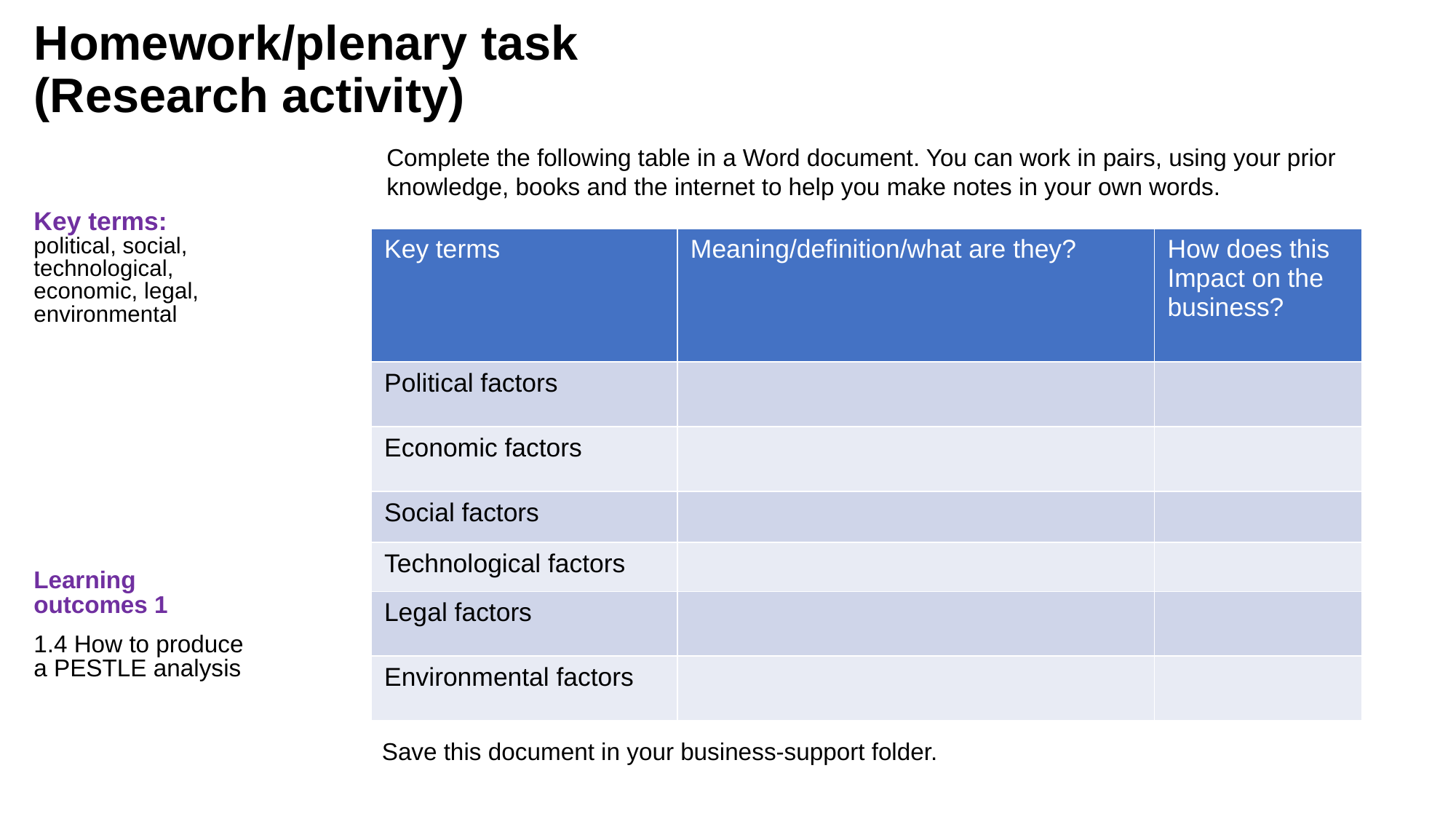

# Homework/plenary task (Research activity)
Complete the following table in a Word document. You can work in pairs, using your prior knowledge, books and the internet to help you make notes in your own words.

Key terms:
political, social, technological, economic, legal, environmental

Learning outcomes 1
1.4 How to produce a PESTLE analysis

| Key terms | Meaning/definition/what are they? | How does this Impact on the business? |
| --- | --- | --- |
| Political factors |  |  |
| Economic factors |  |  |
| Social factors |  |  |
| Technological factors |  |  |
| Legal factors |  |  |
| Environmental factors |  |  |
Save this document in your business-support folder.